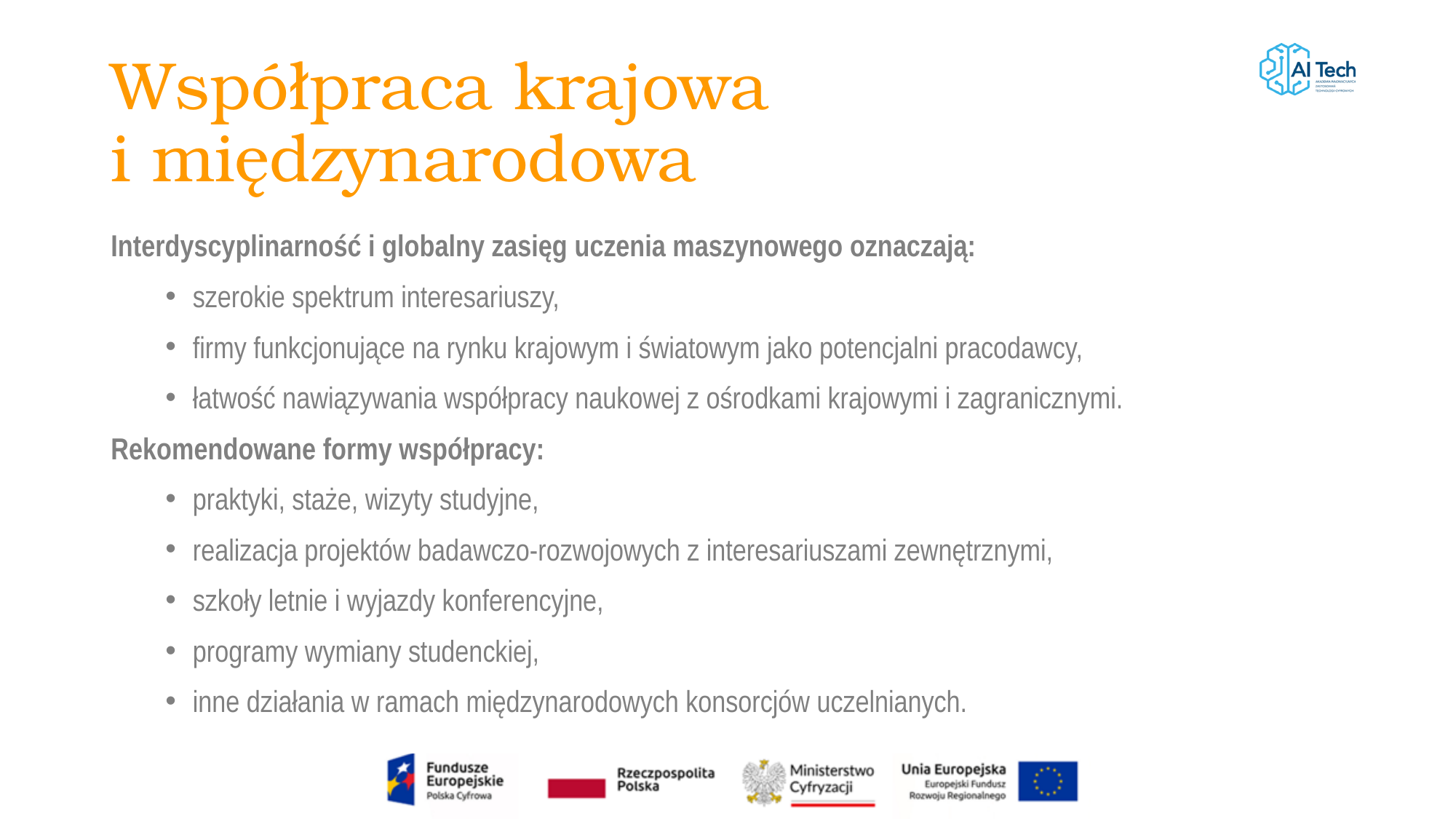

# Współpraca krajowa i międzynarodowa
Interdyscyplinarność i globalny zasięg uczenia maszynowego oznaczają:
szerokie spektrum interesariuszy,
firmy funkcjonujące na rynku krajowym i światowym jako potencjalni pracodawcy,
łatwość nawiązywania współpracy naukowej z ośrodkami krajowymi i zagranicznymi.
Rekomendowane formy współpracy:
praktyki, staże, wizyty studyjne,
realizacja projektów badawczo-rozwojowych z interesariuszami zewnętrznymi,
szkoły letnie i wyjazdy konferencyjne,
programy wymiany studenckiej,
inne działania w ramach międzynarodowych konsorcjów uczelnianych.